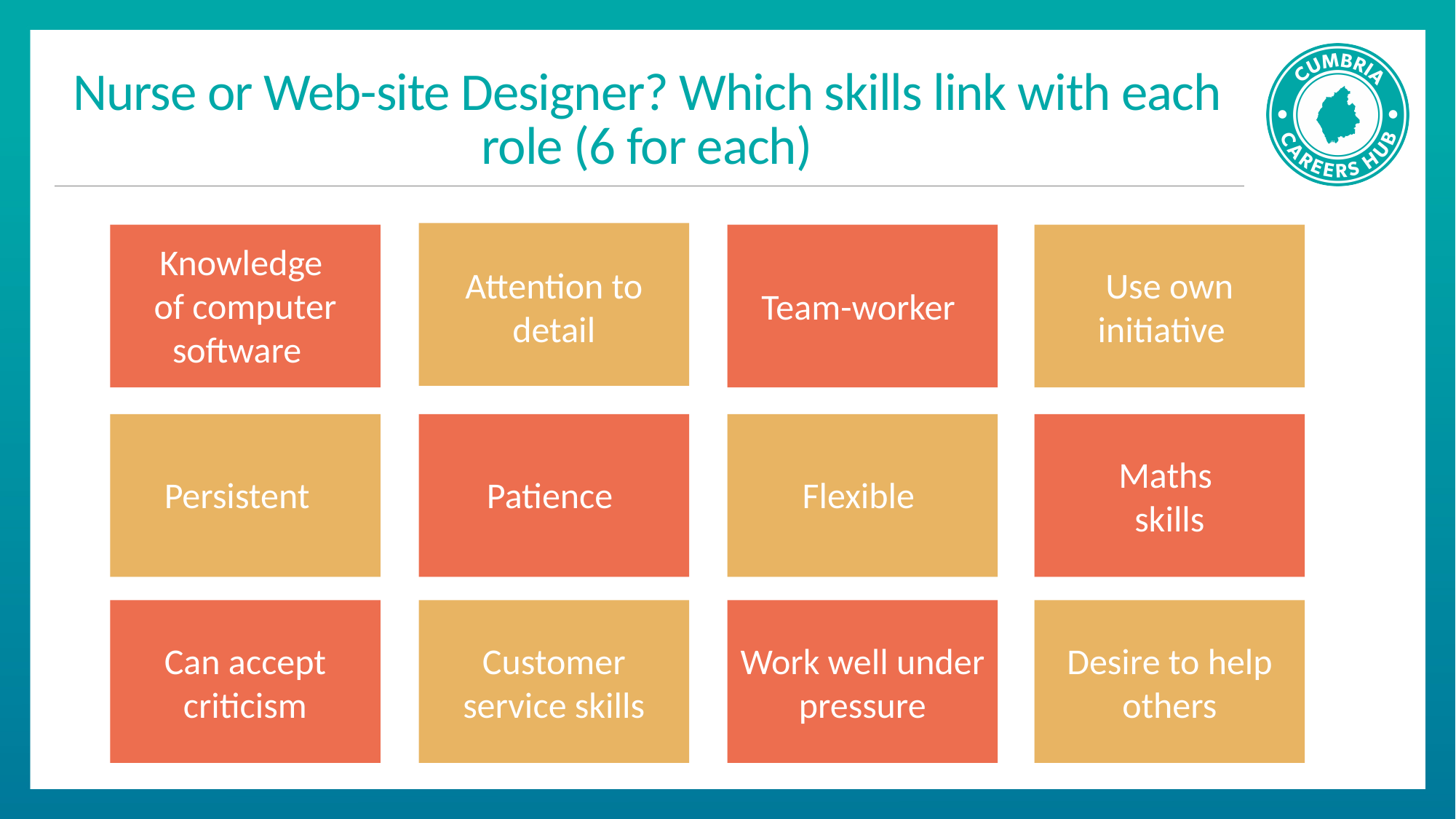

# Nurse or Web-site Designer? Which skills link with each role (6 for each)

Knowledge
of computer software
Attention to detail
Use own initiative
Team-worker

Maths
skills
Persistent
Patience
Flexible

Can accept criticism
Customer service skills
Work well under pressure
Desire to help others